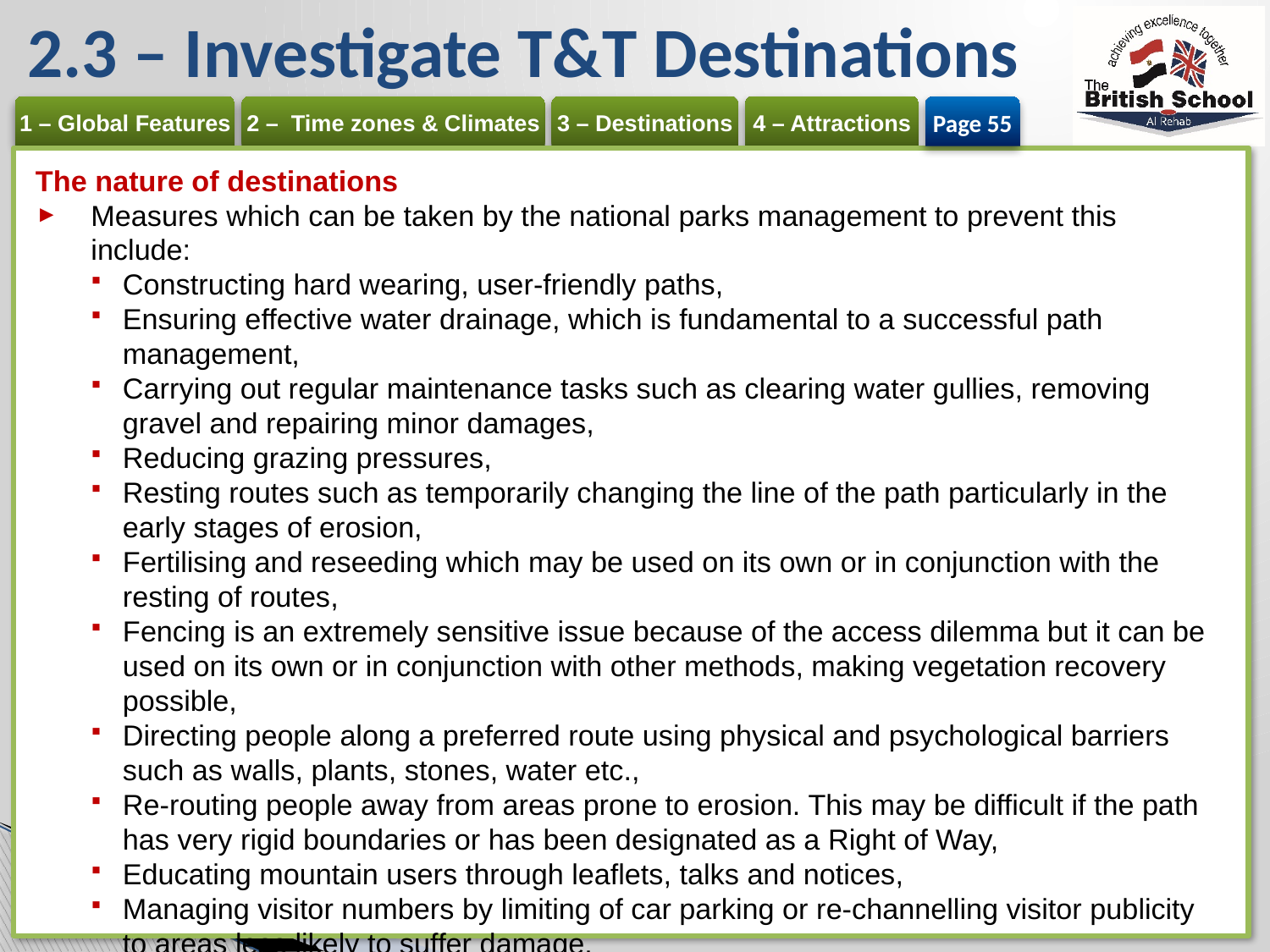

# 2.3 – Investigate T&T Destinations
Page 55
The nature of destinations
Measures which can be taken by the national parks management to prevent this include:
Constructing hard wearing, user-friendly paths,
Ensuring effective water drainage, which is fundamental to a successful path management,
Carrying out regular maintenance tasks such as clearing water gullies, removing gravel and repairing minor damages,
Reducing grazing pressures,
Resting routes such as temporarily changing the line of the path particularly in the early stages of erosion,
Fertilising and reseeding which may be used on its own or in conjunction with the resting of routes,
Fencing is an extremely sensitive issue because of the access dilemma but it can be used on its own or in conjunction with other methods, making vegetation recovery possible,
Directing people along a preferred route using physical and psychological barriers such as walls, plants, stones, water etc.,
Re-routing people away from areas prone to erosion. This may be difficult if the path has very rigid boundaries or has been designated as a Right of Way,
Educating mountain users through leaflets, talks and notices,
Managing visitor numbers by limiting of car parking or re-channelling visitor publicity to areas less likely to suffer damage.